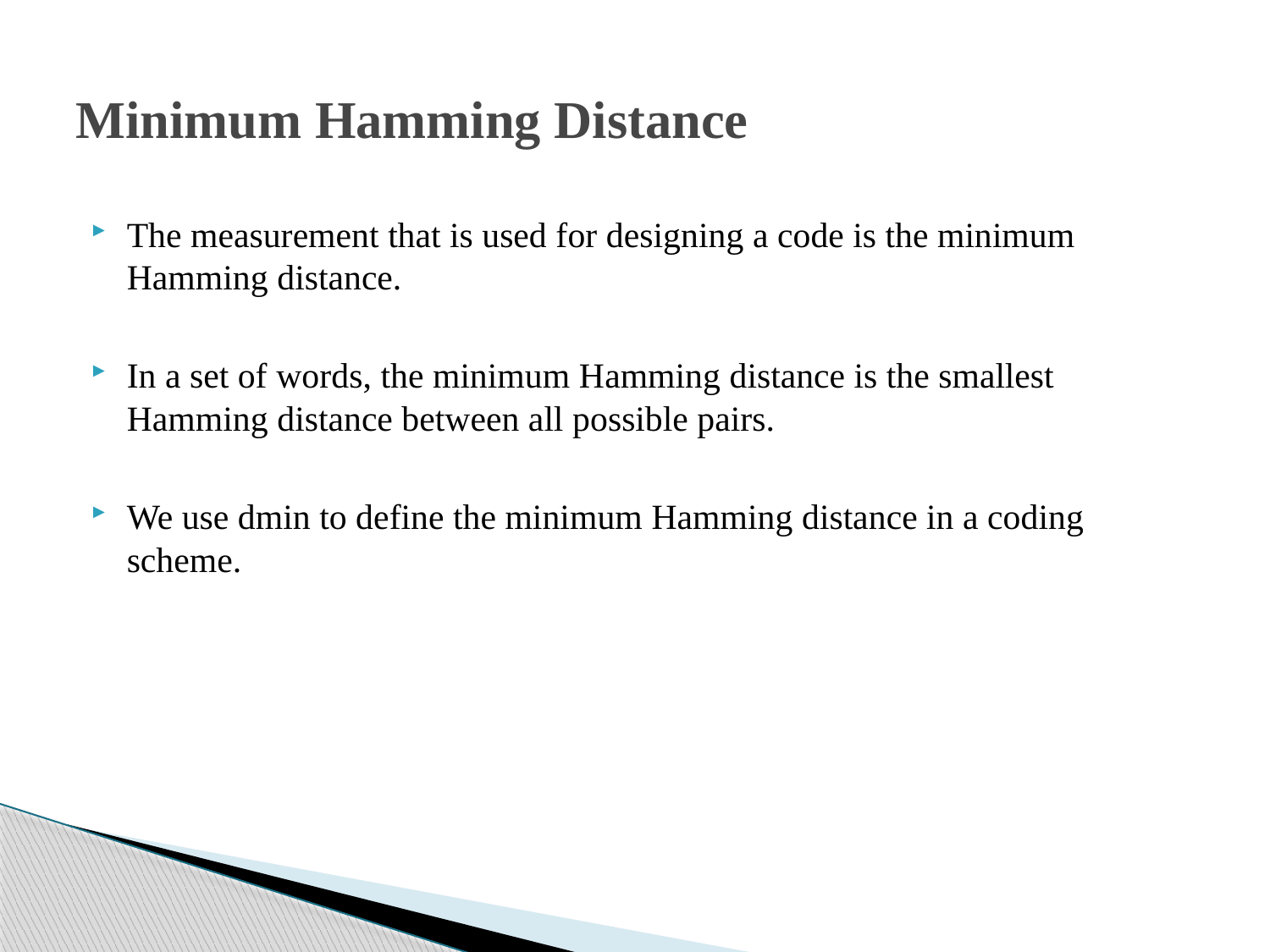

# Minimum Hamming Distance
The measurement that is used for designing a code is the minimum Hamming distance.

In a set of words, the minimum Hamming distance is the smallest Hamming distance between all possible pairs.

We use dmin to define the minimum Hamming distance in a coding scheme.